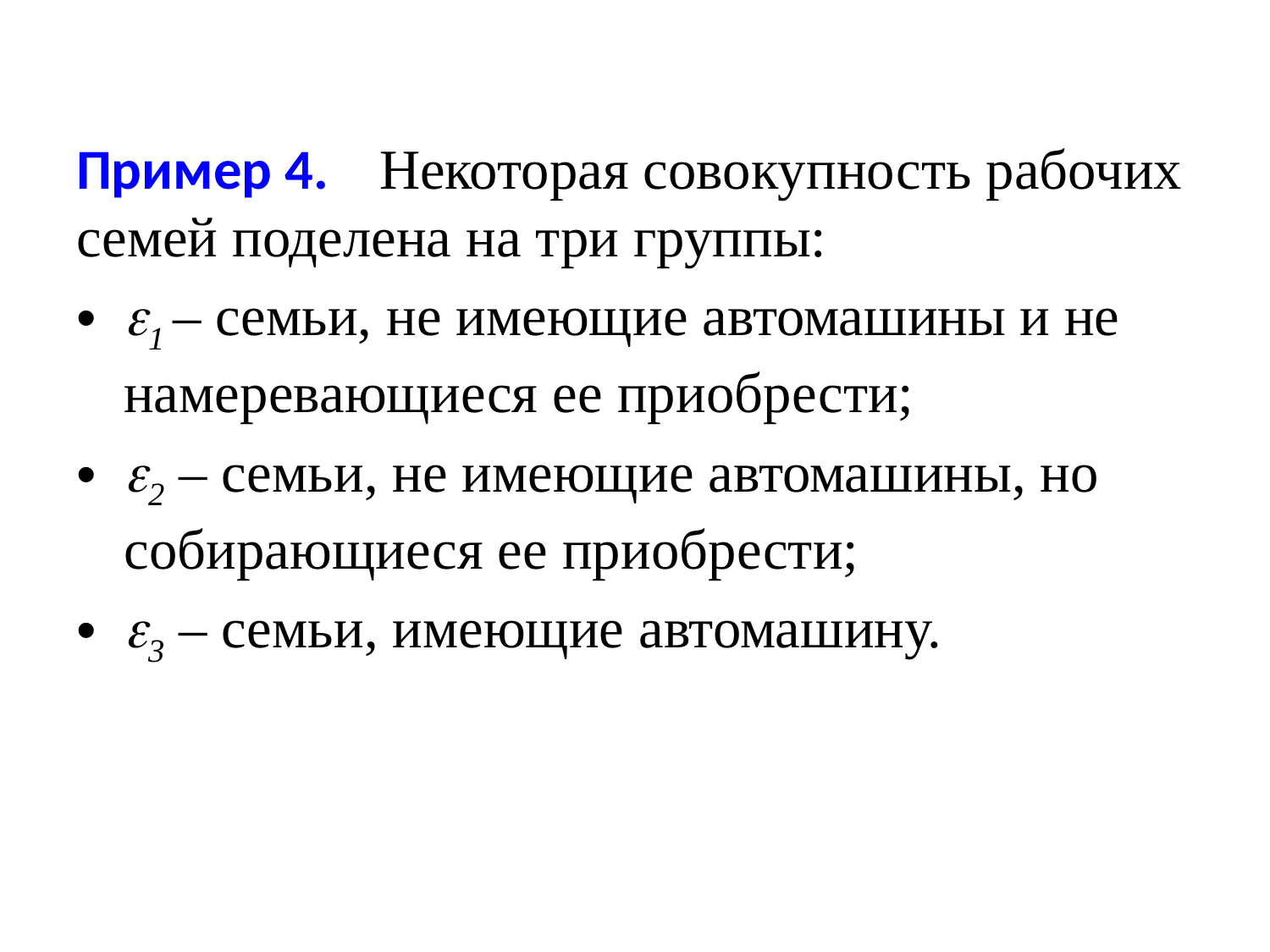

Пример 4.    Некоторая совокупность рабочих семей поделена на три группы:
ε1 – семьи, не имеющие автомашины и не намеревающиеся ее приобрести;
ε2 – семьи, не имеющие автомашины, но собирающиеся ее приобрести;
ε3 – семьи, имеющие автомашину.